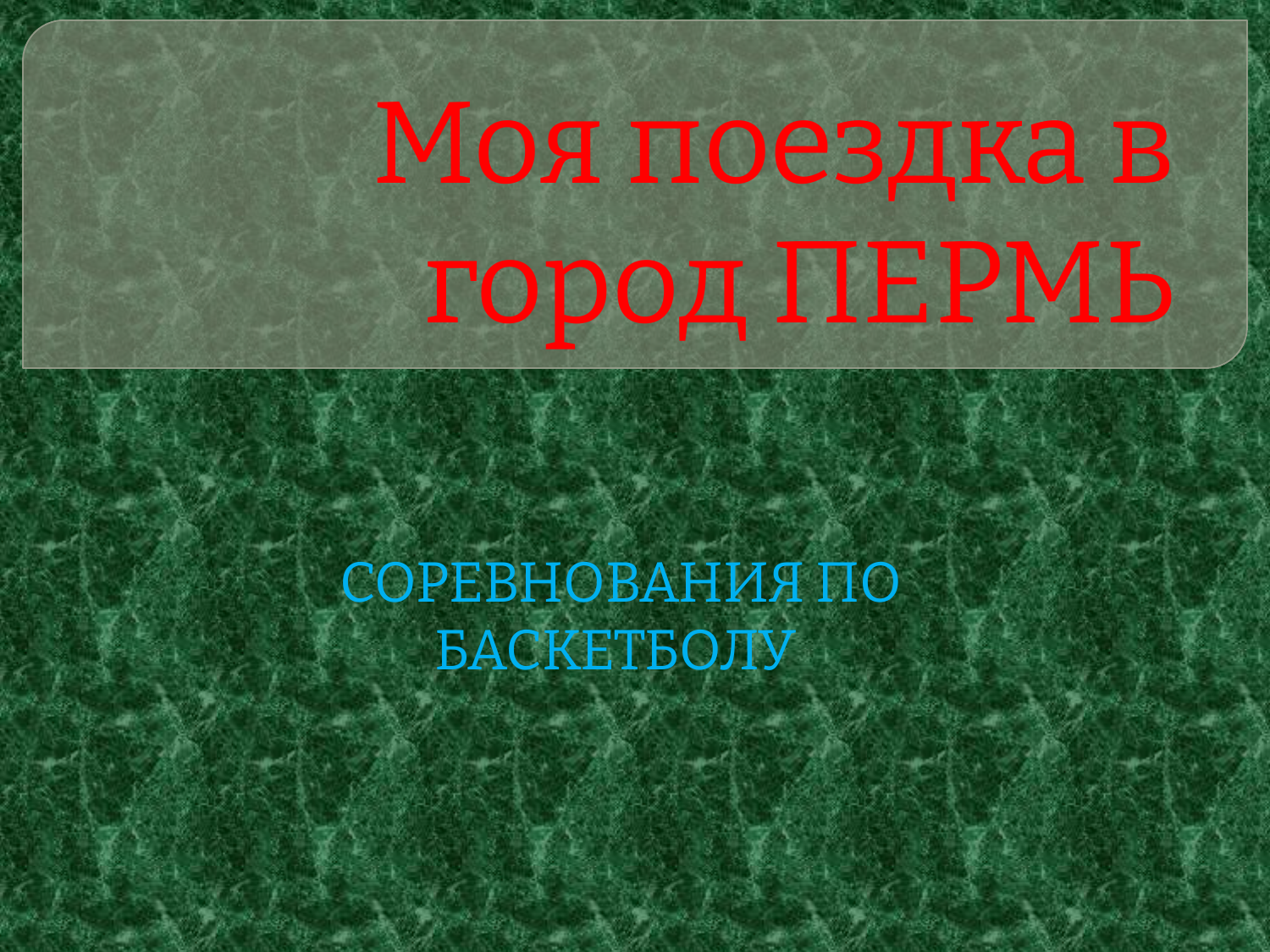

# Моя поездка в город ПЕРМЬ
СОРЕВНОВАНИЯ ПО БАСКЕТБОЛУ